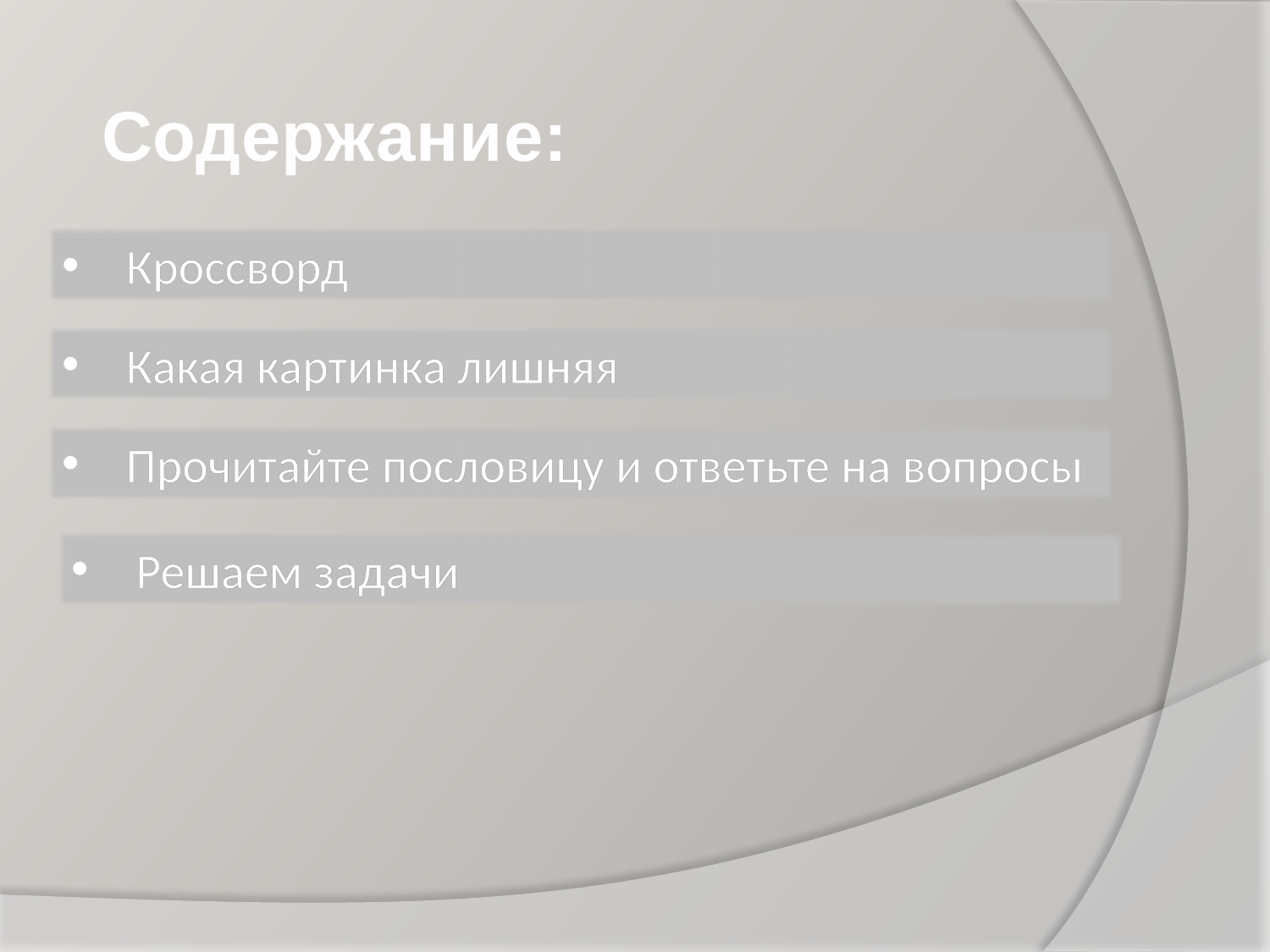

# Содержание:
   Кроссворд
   Какая картинка лишняя
   Прочитайте пословицу и ответьте на вопросы
   Решаем задачи